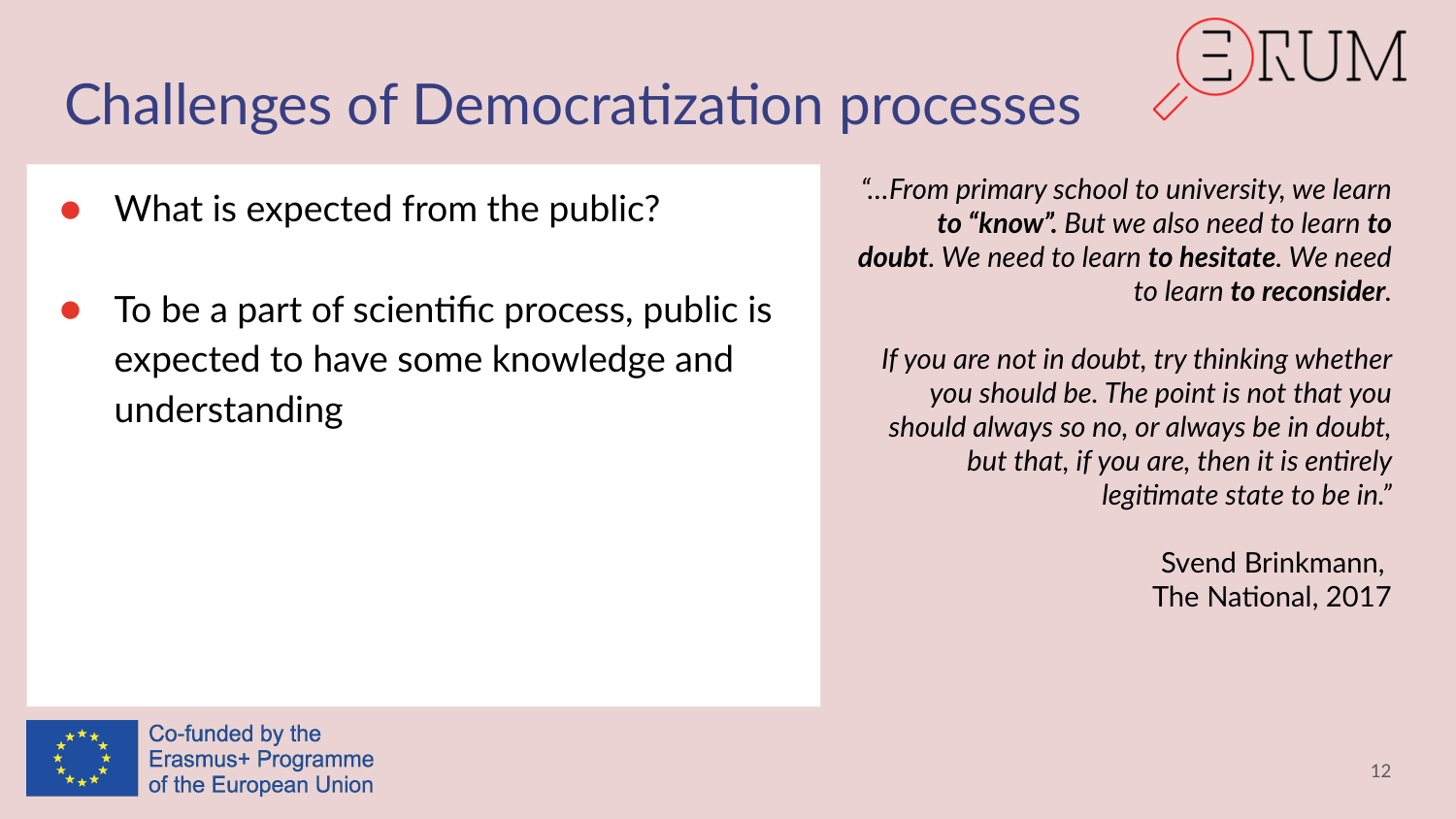

# Challenges of Democratization processes
What is expected from the public?

To be a part of scientific process, public is expected to have some knowledge and understanding
“…From primary school to university, we learn to “know”. But we also need to learn to doubt. We need to learn to hesitate. We need to learn to reconsider.

If you are not in doubt, try thinking whether you should be. The point is not that you should always so no, or always be in doubt, but that, if you are, then it is entirely legitimate state to be in.”

Svend Brinkmann,
The National, 2017
12